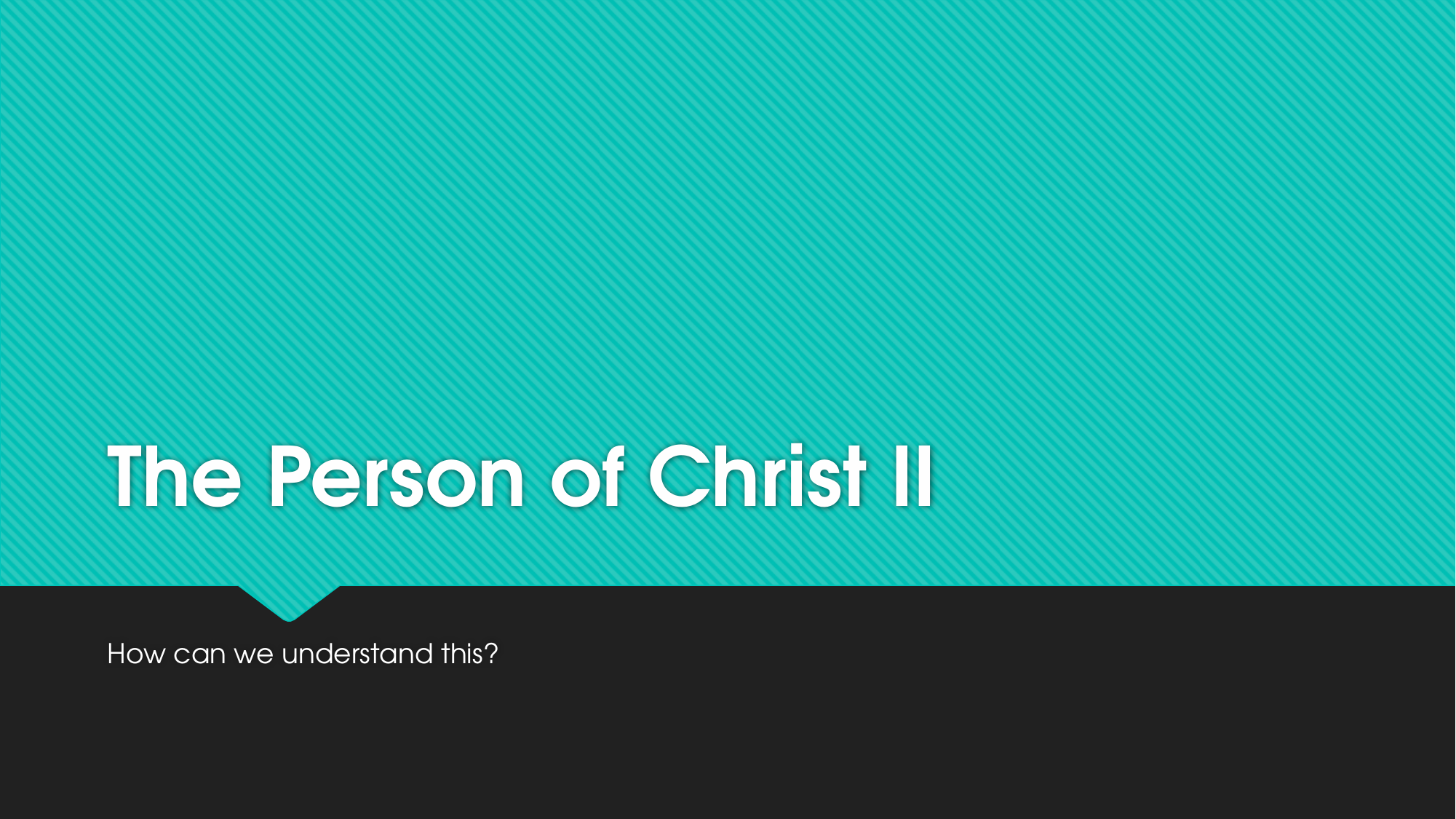

# The Person of Christ II
How can we understand this?